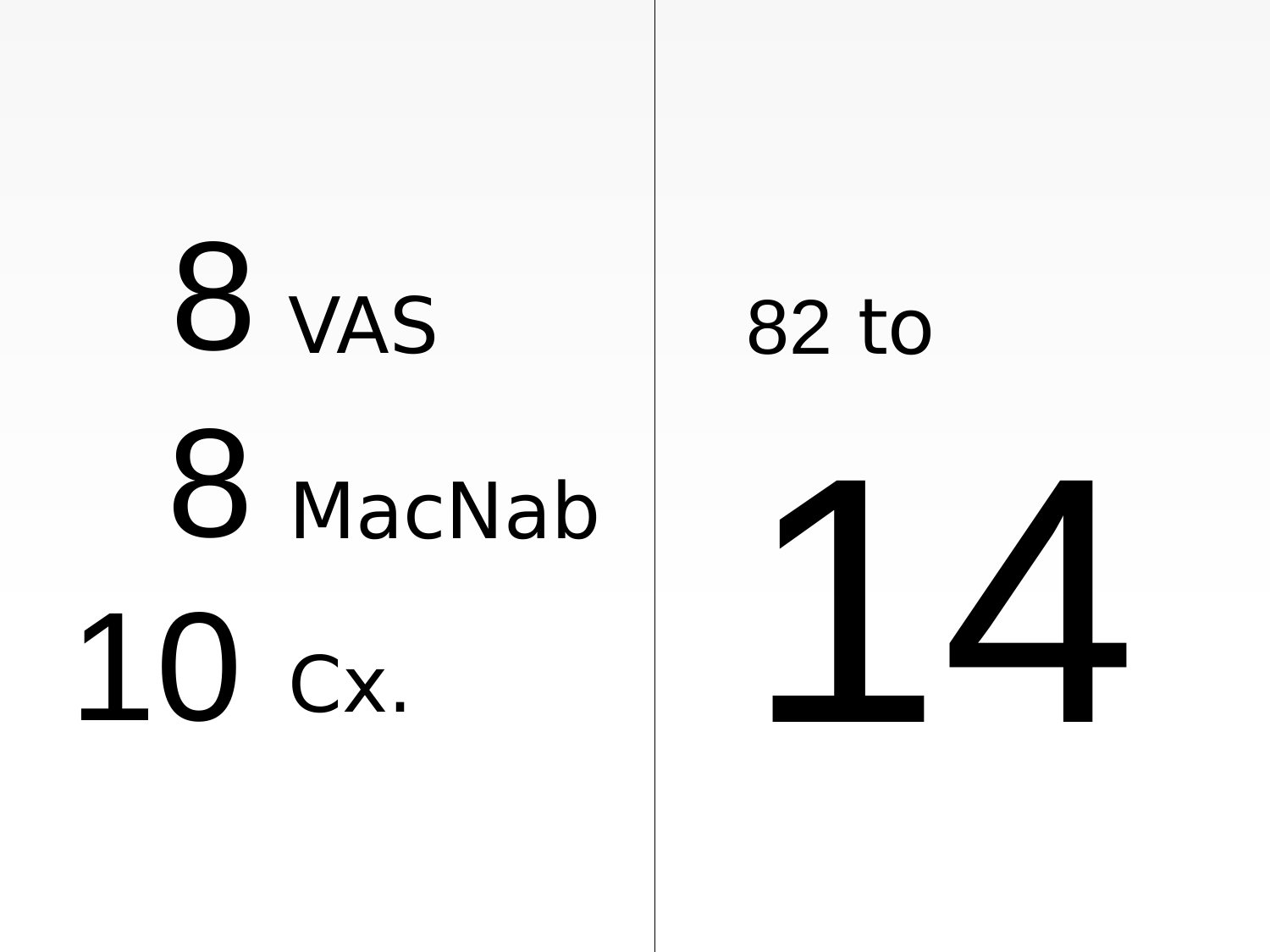

8
VAS
8
MacNab
10
Cx.
82 to
14